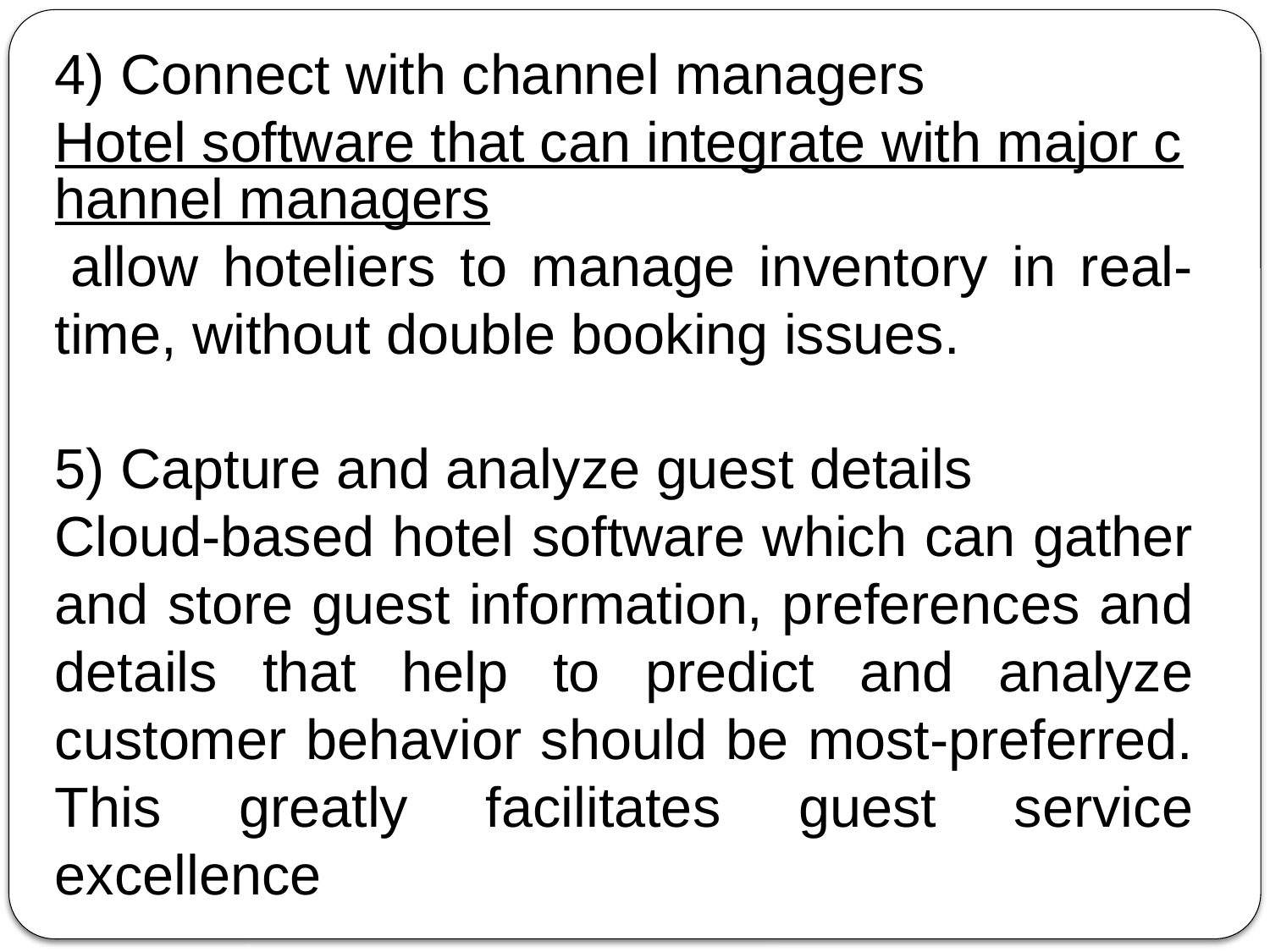

4) Connect with channel managers
Hotel software that can integrate with major channel managers allow hoteliers to manage inventory in real-time, without double booking issues.

5) Capture and analyze guest details
Cloud-based hotel software which can gather and store guest information, preferences and details that help to predict and analyze customer behavior should be most-preferred. This greatly facilitates guest service excellence